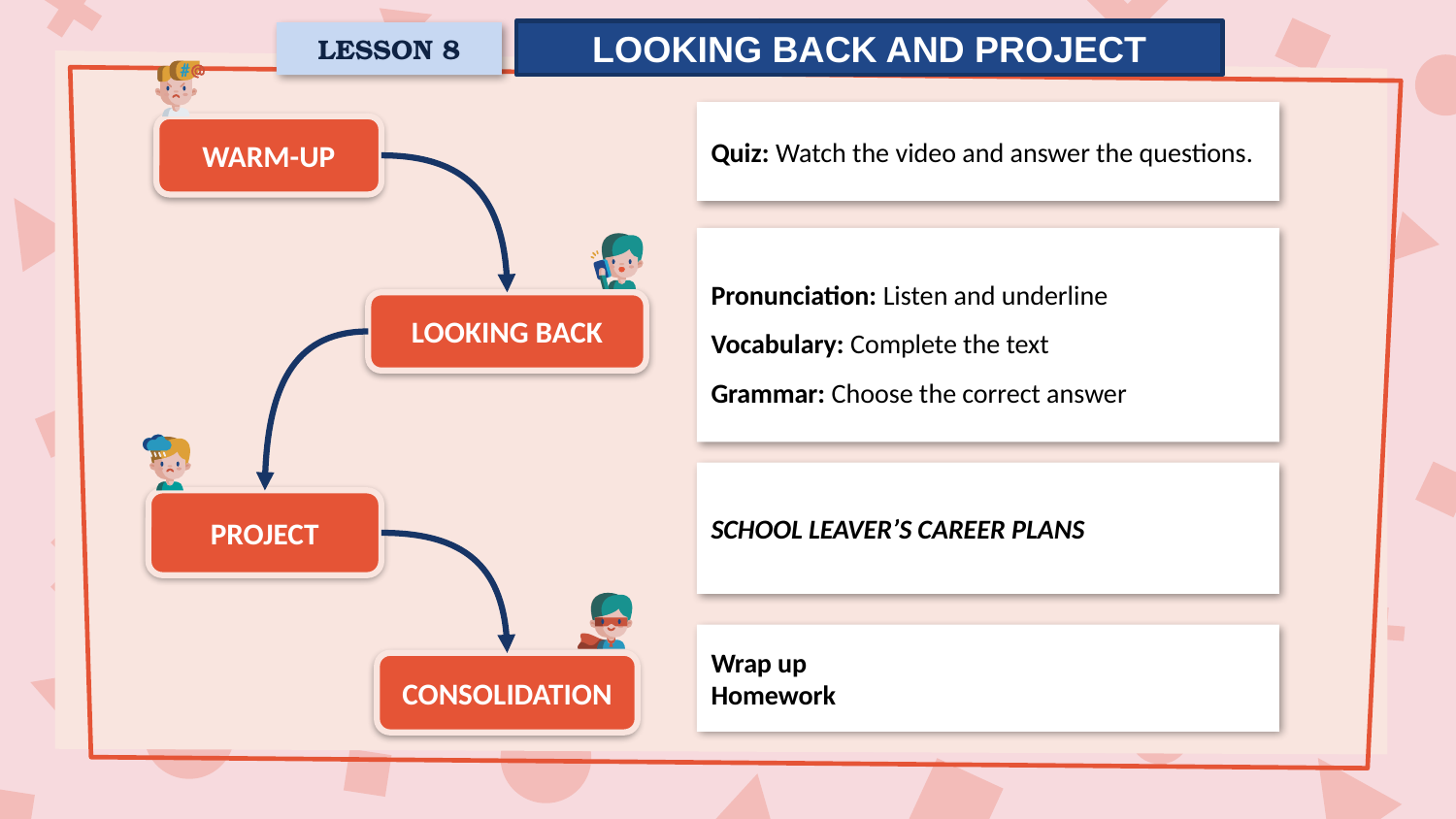

LOOKING BACK AND PROJECT
LESSON 8

Quiz: Watch the video and answer the questions.
WARM-UP
Pronunciation: Listen and underline
Vocabulary: Complete the text
Grammar: Choose the correct answer

LOOKING BACK

SCHOOL LEAVER’S CAREER PLANS
PROJECT

Wrap up
Homework
CONSOLIDATION